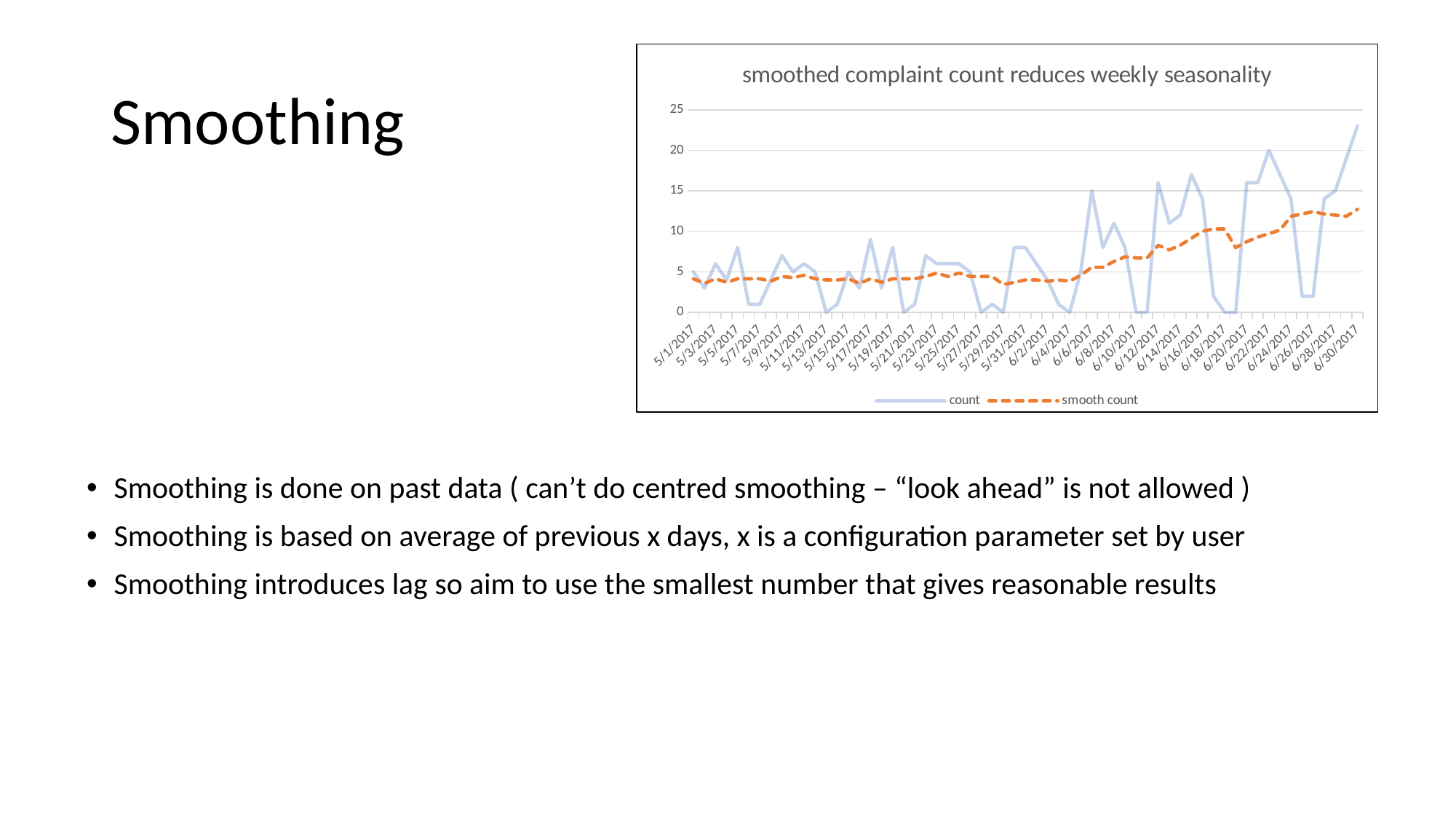

# Smoothing

### Chart: smoothed complaint count reduces weekly seasonality

| Category | count | smooth count |
|---|---|---|
| 42856 | 5.0 | 4.142857142857143 |
| 42857 | 3.0 | 3.5714285714285716 |
| 42858 | 6.0 | 4.142857142857143 |
| 42859 | 4.0 | 3.7142857142857144 |
| 42860 | 8.0 | 4.142857142857143 |
| 42861 | 1.0 | 4.142857142857143 |
| 42862 | 1.0 | 4.142857142857143 |
| 42863 | 4.0 | 3.857142857142857 |
| 42864 | 7.0 | 4.428571428571429 |
| 42865 | 5.0 | 4.285714285714286 |
| 42866 | 6.0 | 4.571428571428571 |
| 42867 | 5.0 | 4.142857142857143 |
| 42868 | 0.0 | 4.0 |
| 42869 | 1.0 | 4.0 |
| 42870 | 5.0 | 4.142857142857143 |
| 42871 | 3.0 | 3.5714285714285716 |
| 42872 | 9.0 | 4.142857142857143 |
| 42873 | 3.0 | 3.7142857142857144 |
| 42874 | 8.0 | 4.142857142857143 |
| 42875 | 0.0 | 4.142857142857143 |
| 42876 | 1.0 | 4.142857142857143 |
| 42877 | 7.0 | 4.428571428571429 |
| 42878 | 6.0 | 4.857142857142857 |
| 42879 | 6.0 | 4.428571428571429 |
| 42880 | 6.0 | 4.857142857142857 |
| 42881 | 5.0 | 4.428571428571429 |
| 42882 | 0.0 | 4.428571428571429 |
| 42883 | 1.0 | 4.428571428571429 |
| 42884 | 0.0 | 3.4285714285714284 |
| 42885 | 8.0 | 3.7142857142857144 |
| 42886 | 8.0 | 4.0 |
| 42887 | 6.0 | 4.0 |
| 42888 | 4.0 | 3.857142857142857 |
| 42889 | 1.0 | 4.0 |
| 42890 | 0.0 | 3.857142857142857 |
| 42891 | 5.0 | 4.571428571428571 |
| 42892 | 15.0 | 5.571428571428571 |
| 42893 | 8.0 | 5.571428571428571 |
| 42894 | 11.0 | 6.285714285714286 |
| 42895 | 8.0 | 6.857142857142857 |
| 42896 | 0.0 | 6.714285714285714 |
| 42897 | 0.0 | 6.714285714285714 |
| 42898 | 16.0 | 8.285714285714286 |
| 42899 | 11.0 | 7.714285714285714 |
| 42900 | 12.0 | 8.285714285714286 |
| 42901 | 17.0 | 9.142857142857142 |
| 42902 | 14.0 | 10.0 |
| 42903 | 2.0 | 10.285714285714286 |
| 42904 | 0.0 | 10.285714285714286 |
| 42905 | 0.0 | 8.0 |
| 42906 | 16.0 | 8.714285714285714 |
| 42907 | 16.0 | 9.285714285714286 |
| 42908 | 20.0 | 9.714285714285714 |
| 42909 | 17.0 | 10.142857142857142 |
| 42910 | 14.0 | 11.857142857142858 |
| 42911 | 2.0 | 12.142857142857142 |
| 42912 | 2.0 | 12.428571428571429 |
| 42913 | 14.0 | 12.142857142857142 |
| 42914 | 15.0 | 12.0 |
| 42915 | 19.0 | 11.857142857142858 |
| 42916 | 23.0 | 12.714285714285714 |
Smoothing is done on past data ( can’t do centred smoothing – “look ahead” is not allowed )
Smoothing is based on average of previous x days, x is a configuration parameter set by user
Smoothing introduces lag so aim to use the smallest number that gives reasonable results